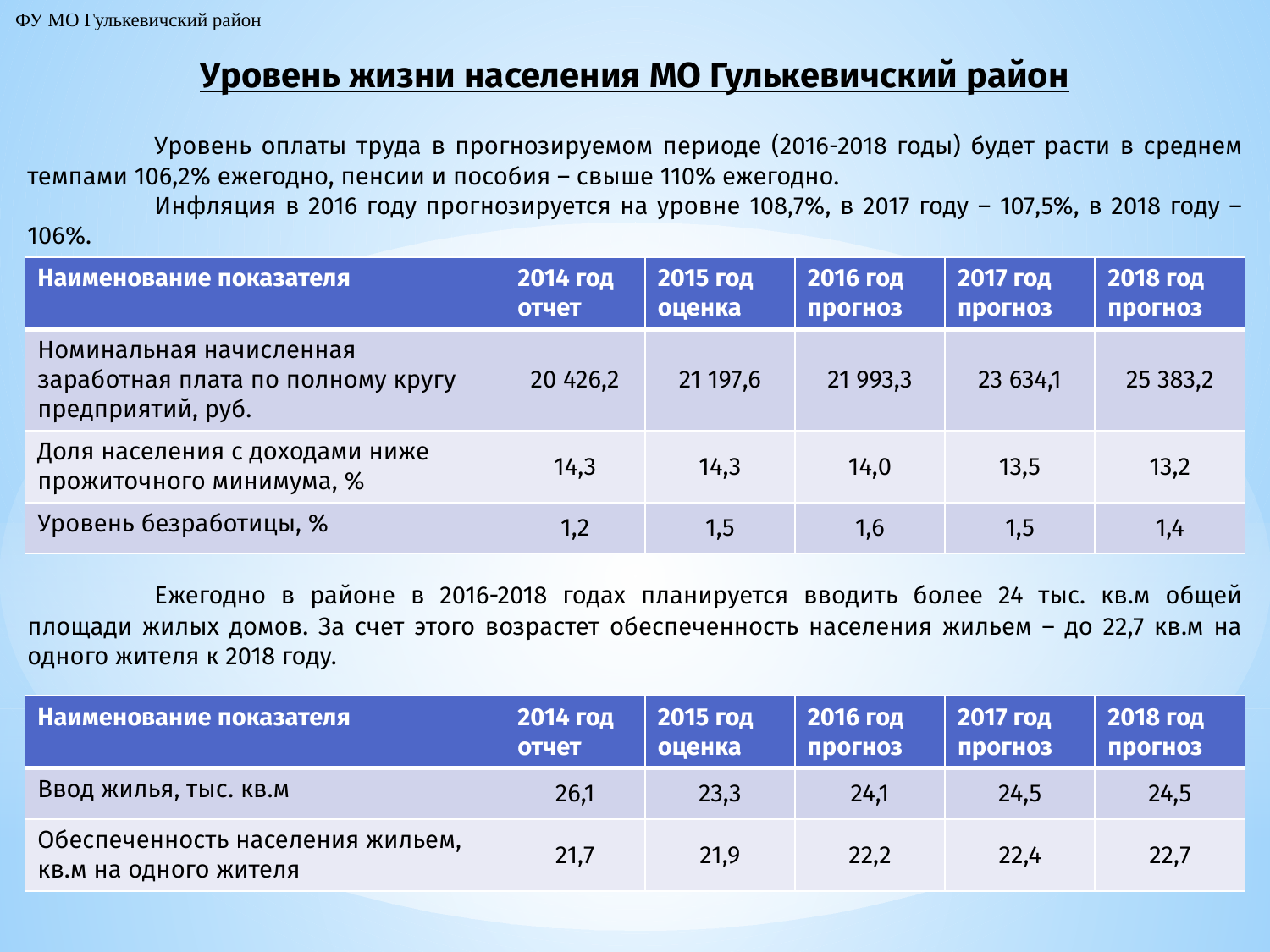

ФУ МО Гулькевичский район
Уровень жизни населения МО Гулькевичский район
	Уровень оплаты труда в прогнозируемом периоде (2016-2018 годы) будет расти в среднем темпами 106,2% ежегодно, пенсии и пособия – свыше 110% ежегодно.
	Инфляция в 2016 году прогнозируется на уровне 108,7%, в 2017 году – 107,5%, в 2018 году – 106%.
| Наименование показателя | 2014 год отчет | 2015 год оценка | 2016 год прогноз | 2017 год прогноз | 2018 год прогноз |
| --- | --- | --- | --- | --- | --- |
| Номинальная начисленная заработная плата по полному кругу предприятий, руб. | 20 426,2 | 21 197,6 | 21 993,3 | 23 634,1 | 25 383,2 |
| Доля населения с доходами ниже прожиточного минимума, % | 14,3 | 14,3 | 14,0 | 13,5 | 13,2 |
| Уровень безработицы, % | 1,2 | 1,5 | 1,6 | 1,5 | 1,4 |
	Ежегодно в районе в 2016-2018 годах планируется вводить более 24 тыс. кв.м общей площади жилых домов. За счет этого возрастет обеспеченность населения жильем – до 22,7 кв.м на одного жителя к 2018 году.
| Наименование показателя | 2014 год отчет | 2015 год оценка | 2016 год прогноз | 2017 год прогноз | 2018 год прогноз |
| --- | --- | --- | --- | --- | --- |
| Ввод жилья, тыс. кв.м | 26,1 | 23,3 | 24,1 | 24,5 | 24,5 |
| Обеспеченность населения жильем, кв.м на одного жителя | 21,7 | 21,9 | 22,2 | 22,4 | 22,7 |